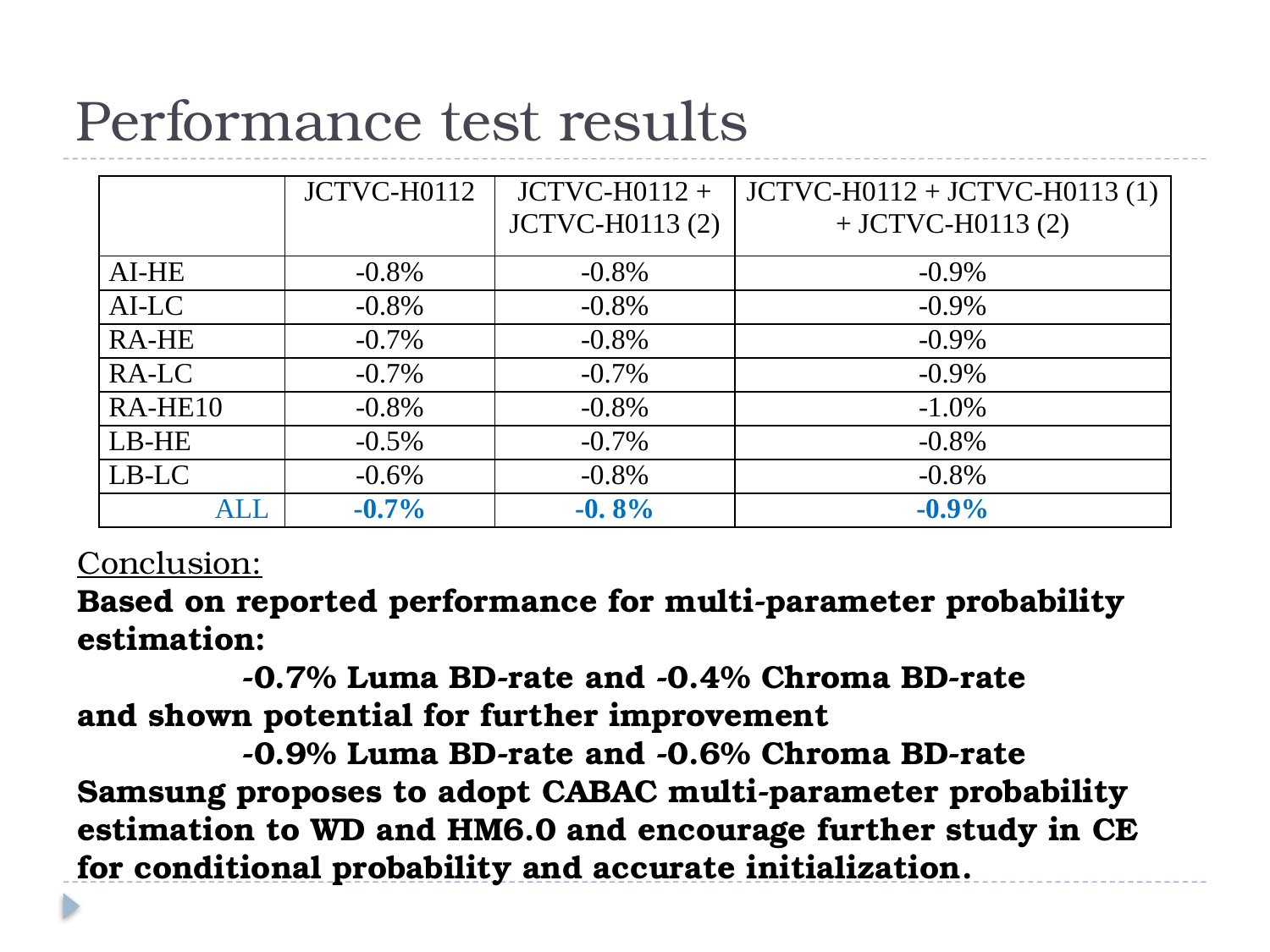

# Performance test results
|  | JCTVC-H0112 | JCTVC-H0112 + JCTVC-H0113 (2) | JCTVC-H0112 + JCTVC-H0113 (1) + JCTVC-H0113 (2) |
| --- | --- | --- | --- |
| AI-HE | -0.8% | -0.8% | -0.9% |
| AI-LC | -0.8% | -0.8% | -0.9% |
| RA-HE | -0.7% | -0.8% | -0.9% |
| RA-LC | -0.7% | -0.7% | -0.9% |
| RA-HE10 | -0.8% | -0.8% | -1.0% |
| LB-HE | -0.5% | -0.7% | -0.8% |
| LB-LC | -0.6% | -0.8% | -0.8% |
| ALL | -0.7% | -0. 8% | -0.9% |
Conclusion:
Based on reported performance for multi-parameter probability estimation:
-0.7% Luma BD-rate and -0.4% Chroma BD-rate
and shown potential for further improvement
-0.9% Luma BD-rate and -0.6% Chroma BD-rate
Samsung proposes to adopt CABAC multi-parameter probability estimation to WD and HM6.0 and encourage further study in CE for conditional probability and accurate initialization.